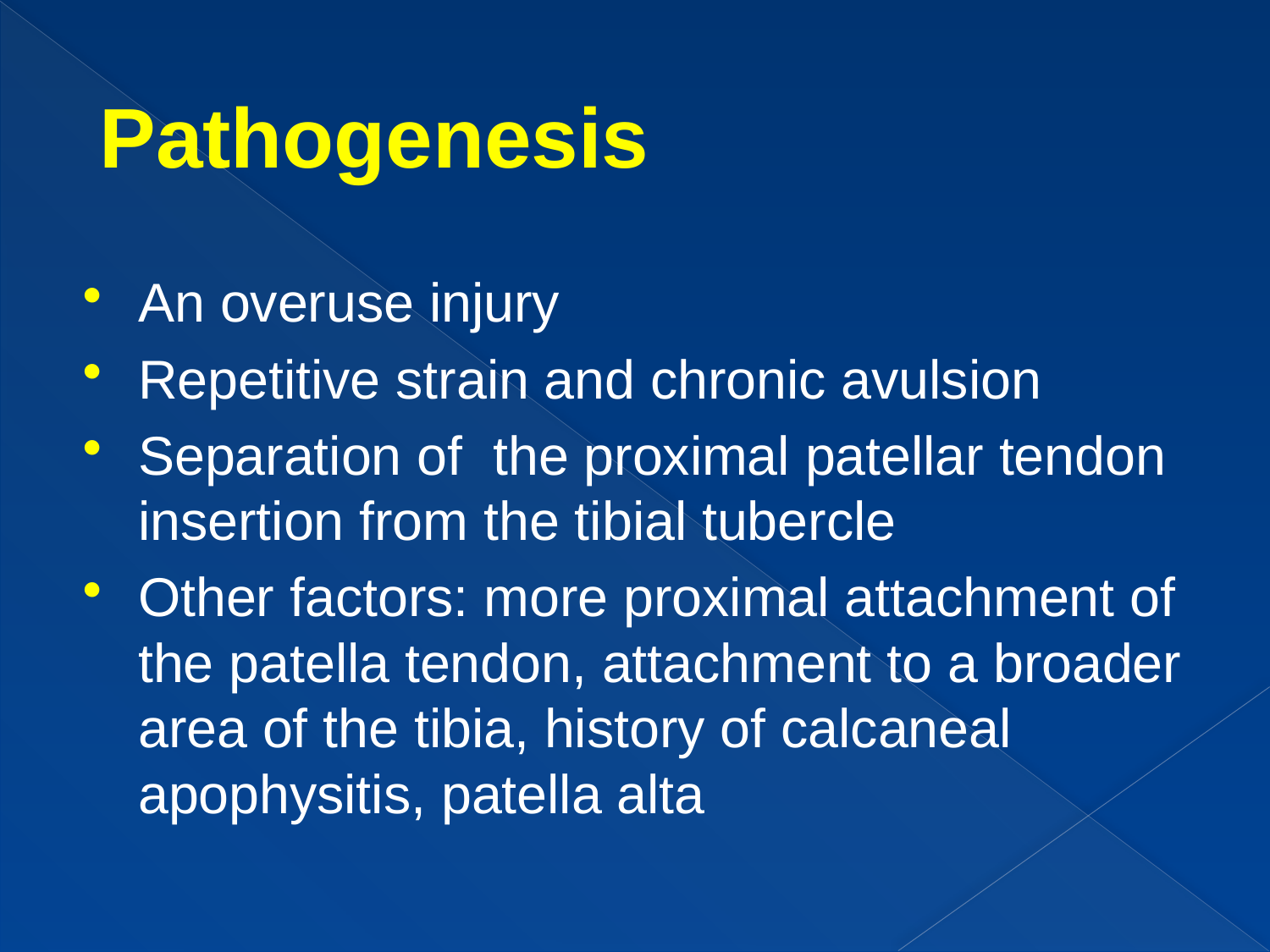

# Pathogenesis
An overuse injury
Repetitive strain and chronic avulsion
Separation of  the proximal patellar tendon insertion from the tibial tubercle
Other factors: more proximal attachment of the patella tendon, attachment to a broader area of the tibia, history of calcaneal apophysitis, patella alta